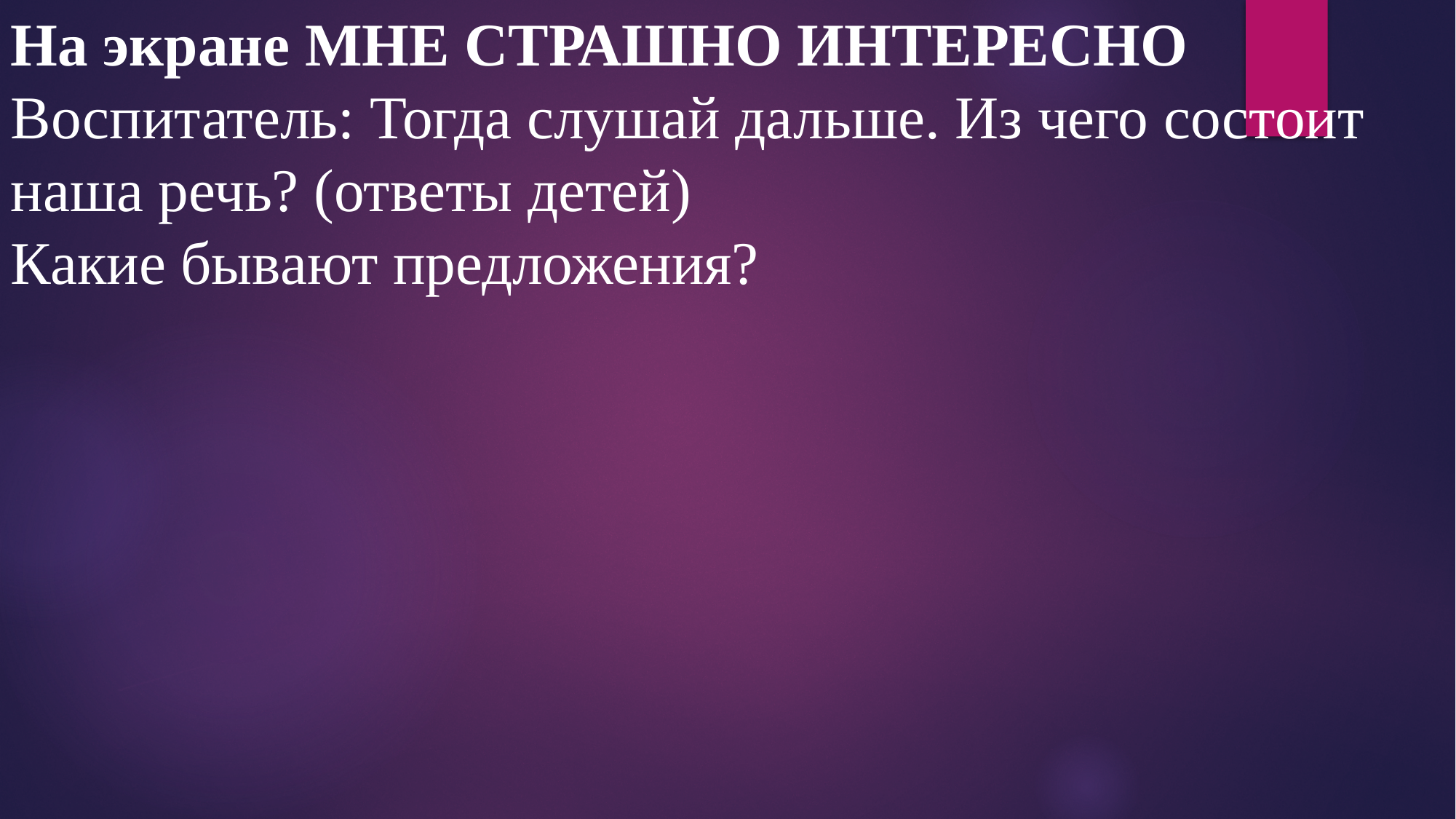

На экране МНЕ СТРАШНО ИНТЕРЕСНО
Воспитатель: Тогда слушай дальше. Из чего состоит наша речь? (ответы детей)
Какие бывают предложения?